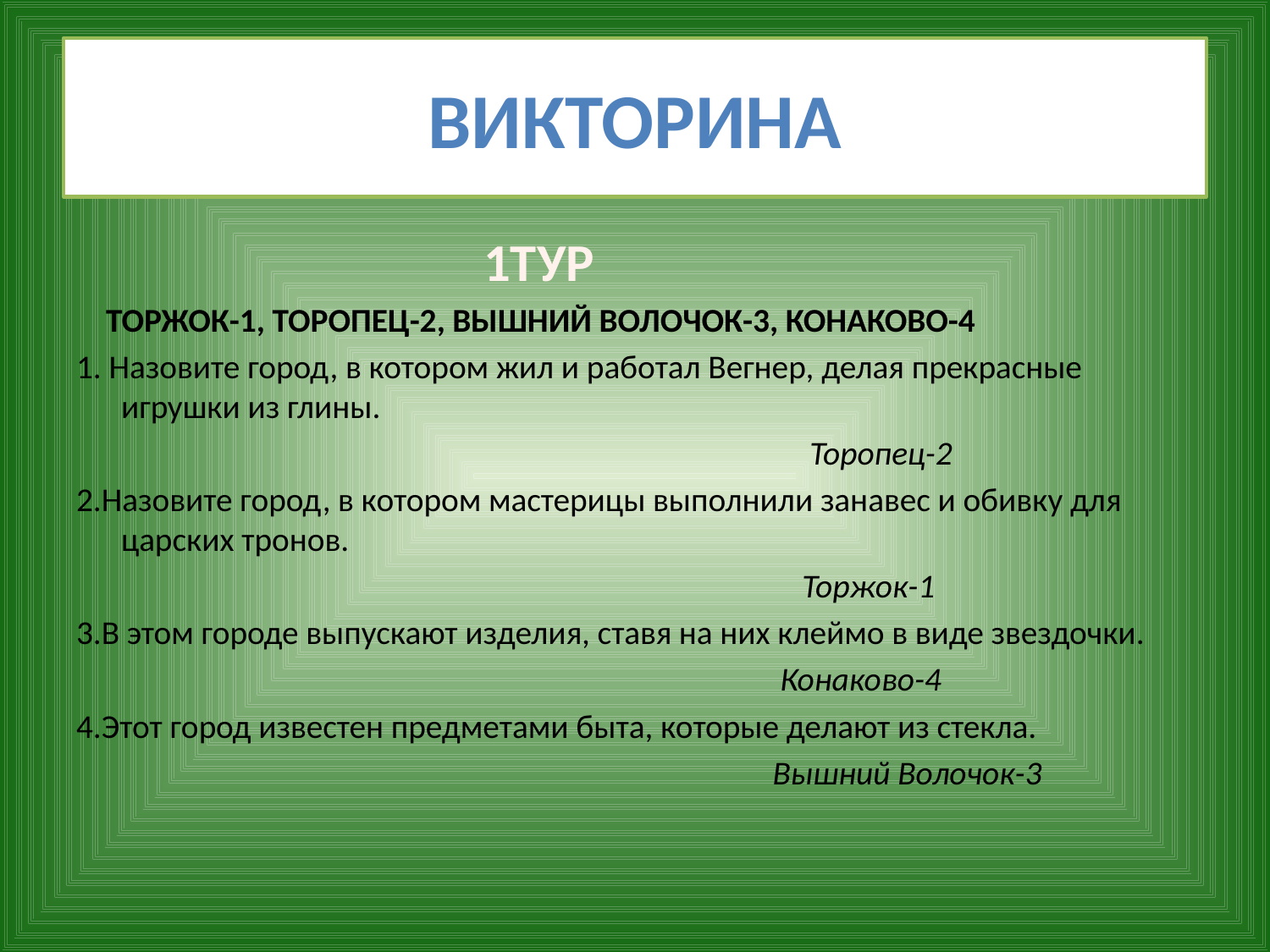

# ВИКТОРИНА
                                                       1ТУР
    ТОРЖОК-1, ТОРОПЕЦ-2, ВЫШНИЙ ВОЛОЧОК-3, КОНАКОВО-4
1. Назовите город, в котором жил и работал Вегнер, делая прекрасные игрушки из глины.
                                                                                                   Торопец-2
2.Назовите город, в котором мастерицы выполнили занавес и обивку для царских тронов.
                                                                                                  Торжок-1
3.В этом городе выпускают изделия, ставя на них клеймо в виде звездочки.
                                                                                               Конаково-4
4.Этот город известен предметами быта, которые делают из стекла.
                                                                                              Вышний Волочок-3